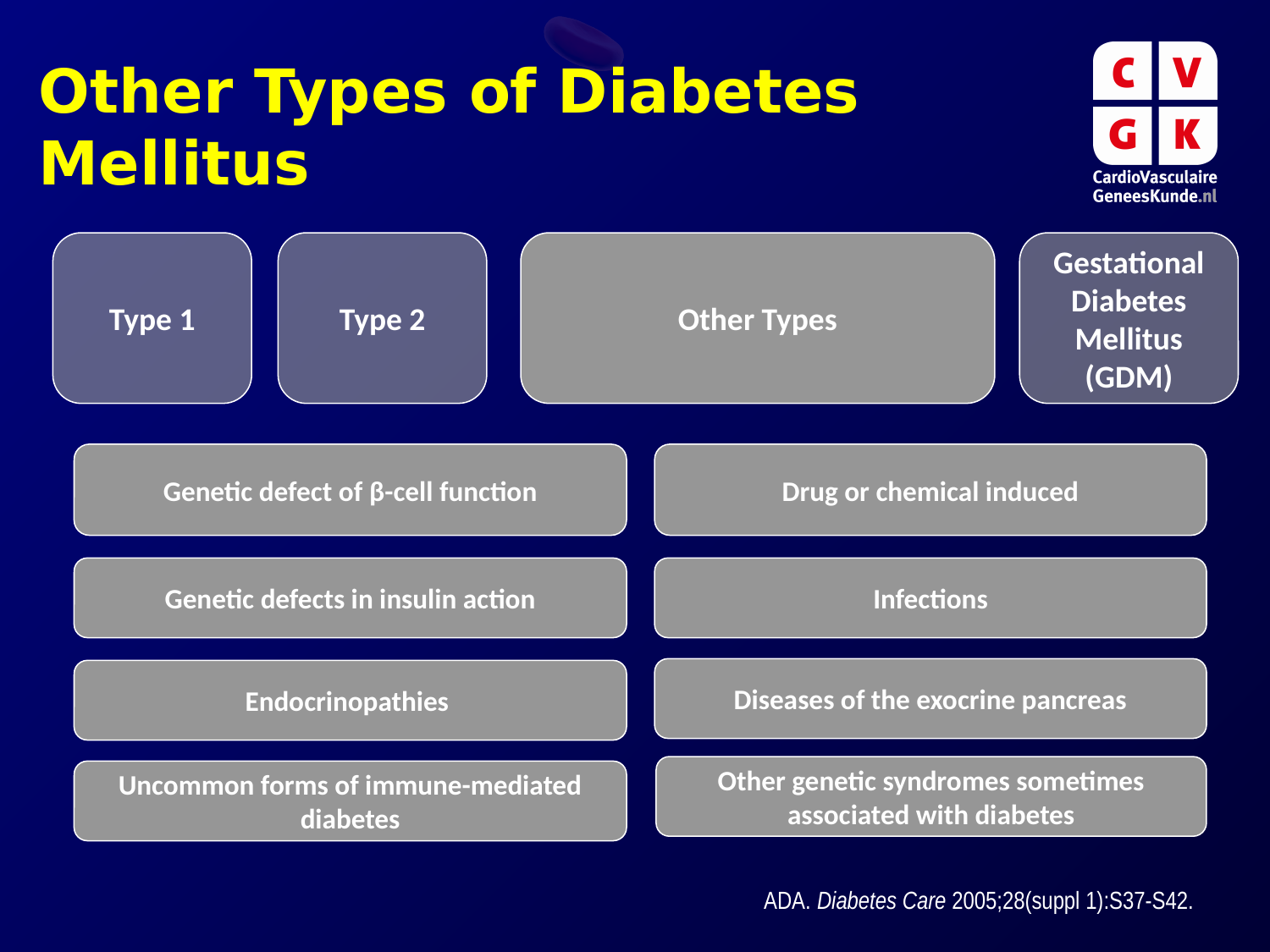

Other Types of Diabetes Mellitus
Type 1
Type 2
Other Types
Gestational Diabetes Mellitus (GDM)
Genetic defect of β-cell function
Drug or chemical induced
Genetic defects in insulin action
Infections
Diseases of the exocrine pancreas
Endocrinopathies
Other genetic syndromes sometimes associated with diabetes
Uncommon forms of immune-mediated diabetes
ADA. Diabetes Care 2005;28(suppl 1):S37-S42.